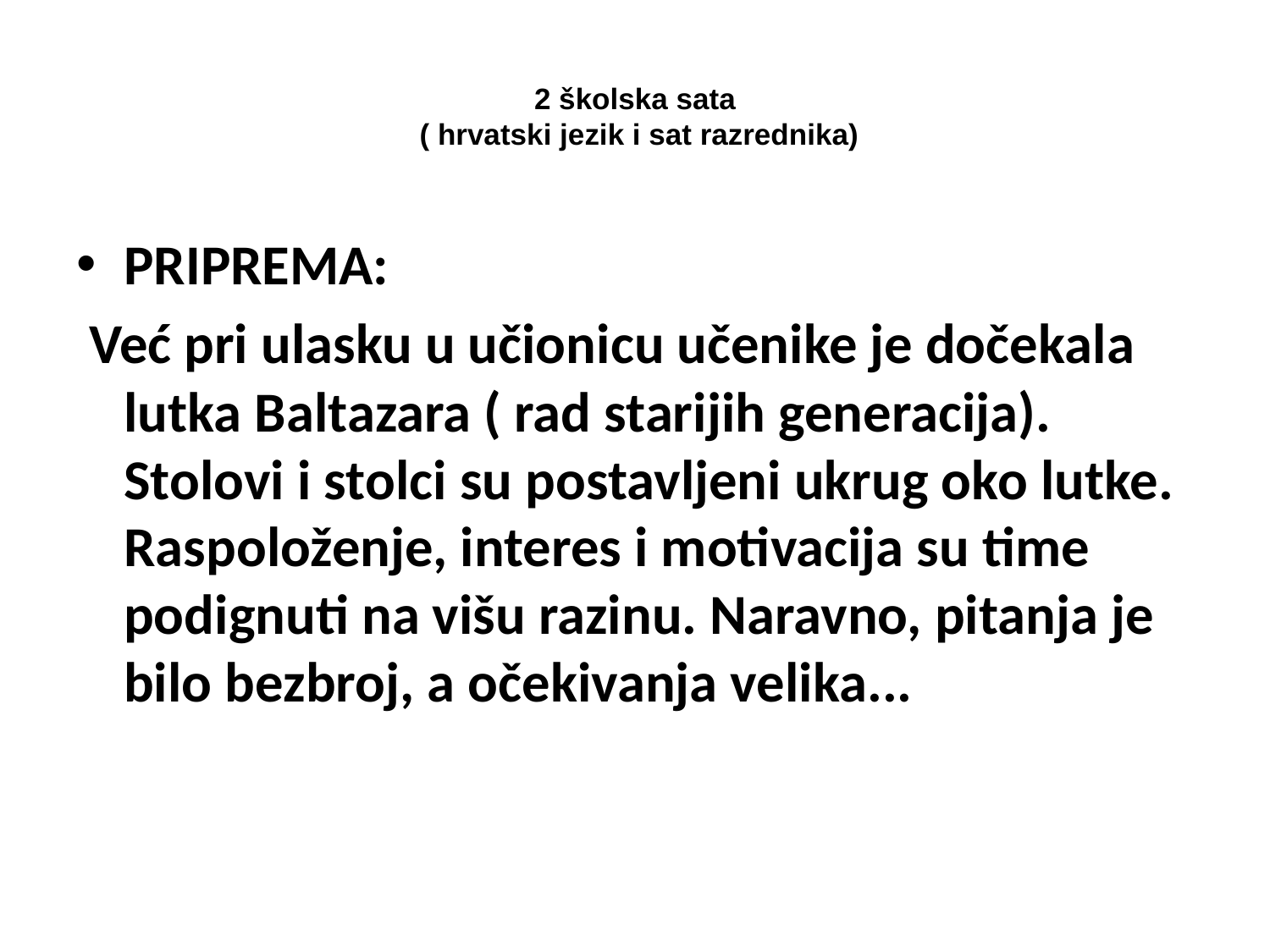

# 2 školska sata ( hrvatski jezik i sat razrednika)
PRIPREMA:
 Već pri ulasku u učionicu učenike je dočekala lutka Baltazara ( rad starijih generacija). Stolovi i stolci su postavljeni ukrug oko lutke. Raspoloženje, interes i motivacija su time podignuti na višu razinu. Naravno, pitanja je bilo bezbroj, a očekivanja velika...